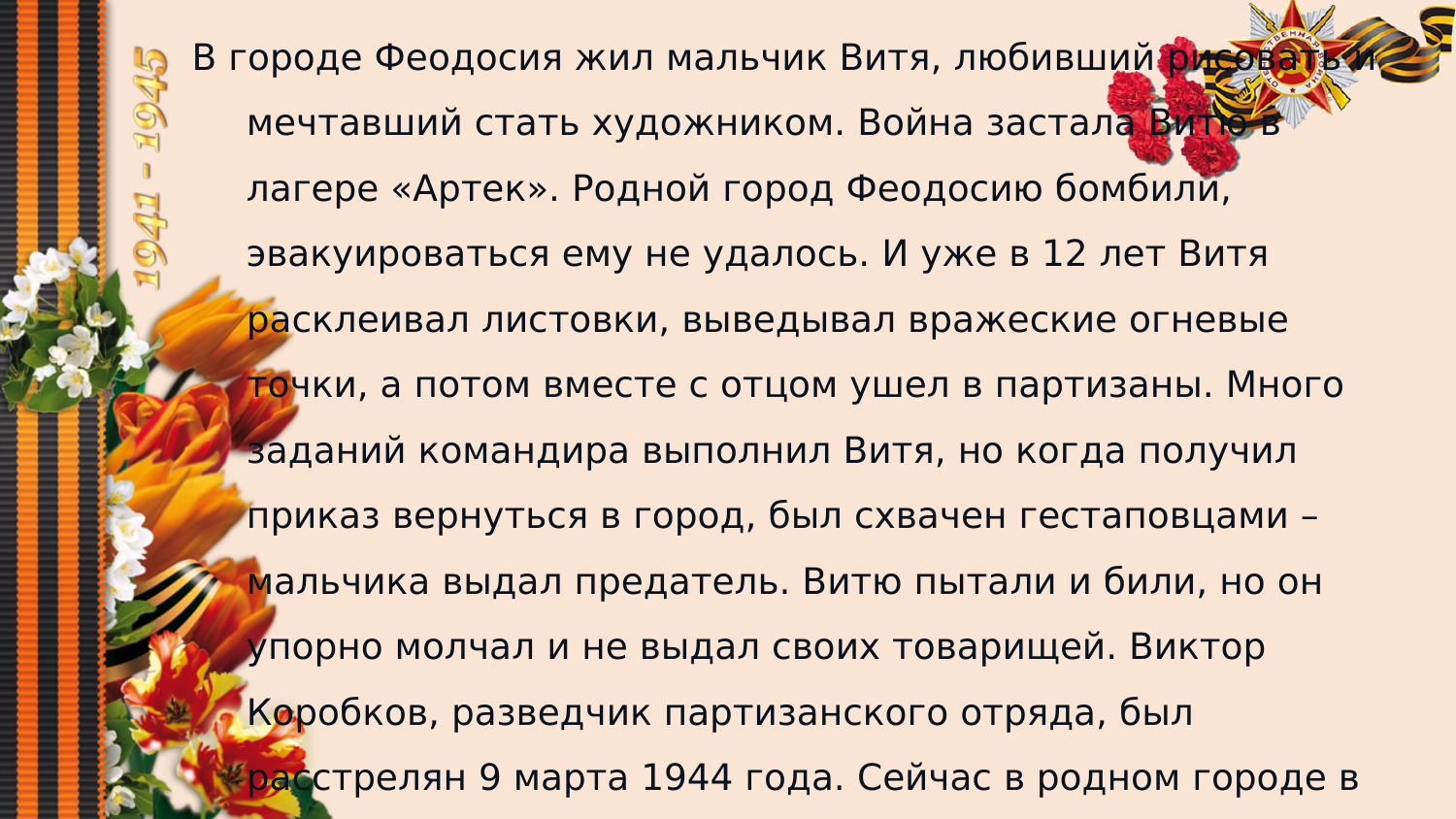

В городе Феодосия жил мальчик Витя, любивший рисовать и мечтавший стать художником. Война застала Витю в лагере «Артек». Родной город Феодосию бомбили, эвакуироваться ему не удалось. И уже в 12 лет Витя расклеивал листовки, выведывал вражеские огневые точки, а потом вместе с отцом ушел в партизаны. Много заданий командира выполнил Витя, но когда получил приказ вернуться в город, был схвачен гестаповцами – мальчика выдал предатель. Витю пытали и били, но он упорно молчал и не выдал своих товарищей. Виктор Коробков, разведчик партизанского отряда, был расстрелян 9 марта 1944 года. Сейчас в родном городе в честь него воздвигнут памятник.